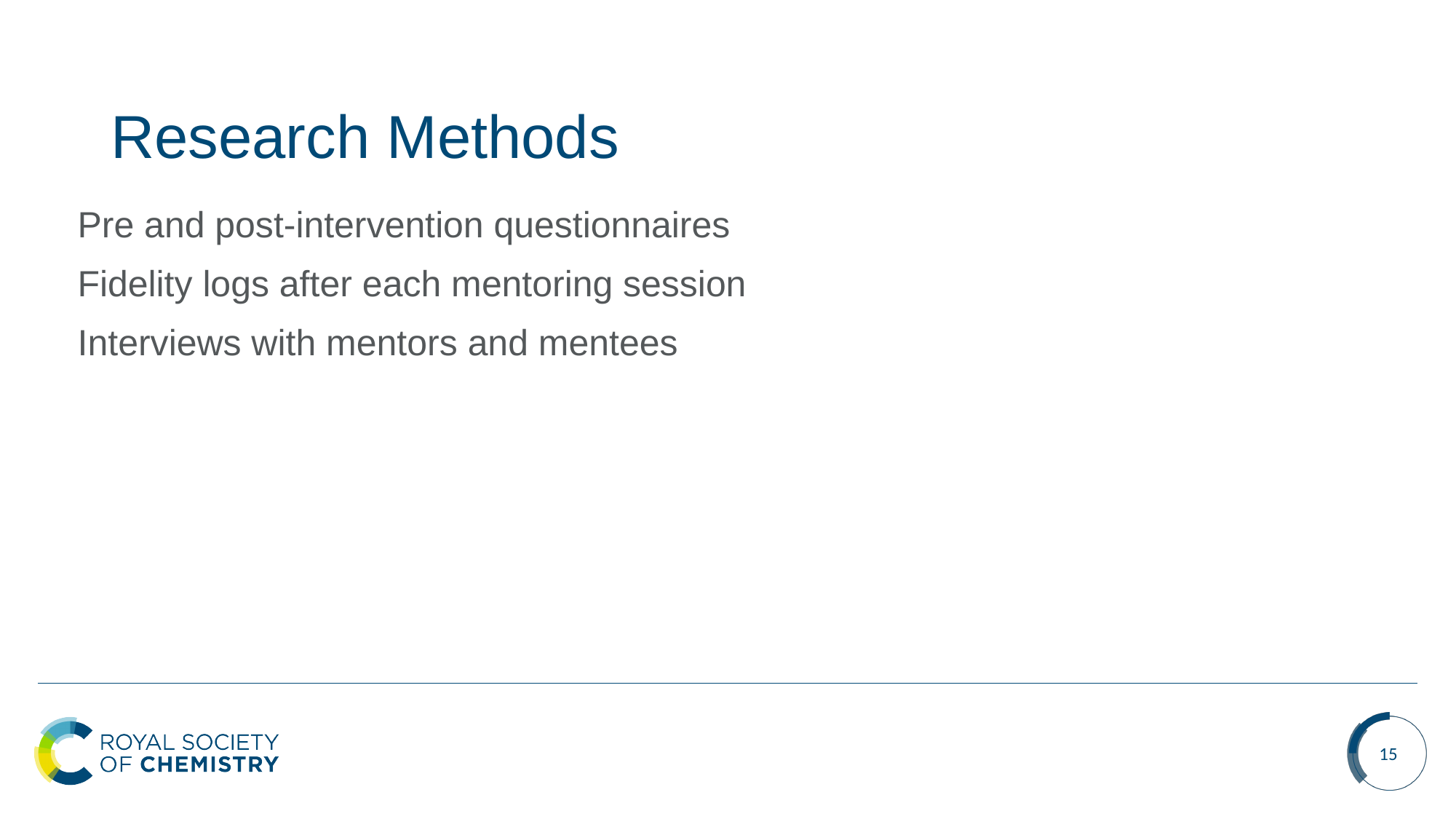

# Research Methods
Pre and post-intervention questionnaires
Fidelity logs after each mentoring session
Interviews with mentors and mentees

15